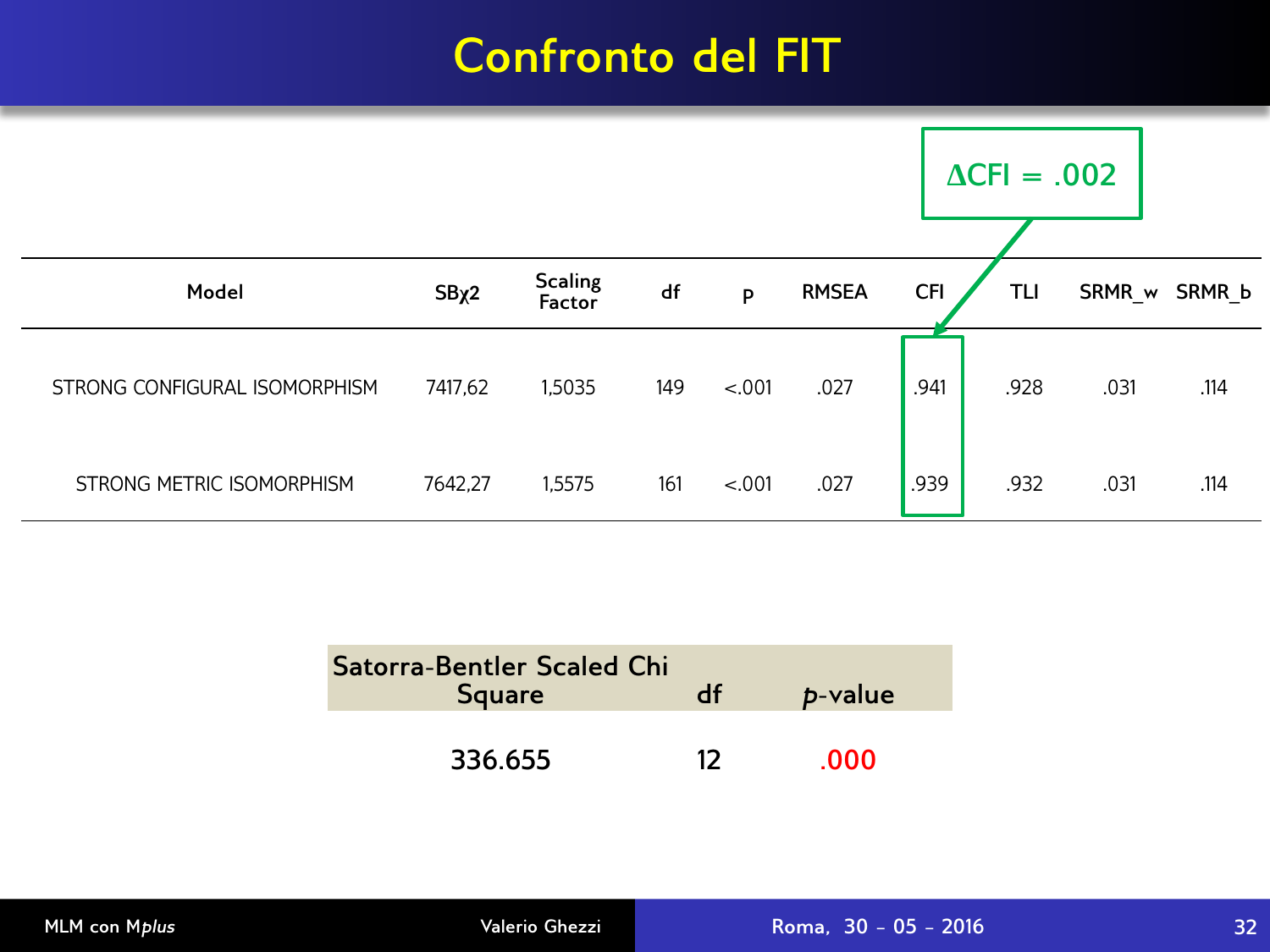

# Confronto del FIT
ΔCFI = .002
| Model | SBχ2 | Scaling Factor | df | p | RMSEA | CFI | TLI | SRMR\_w | SRMR\_b |
| --- | --- | --- | --- | --- | --- | --- | --- | --- | --- |
| STRONG CONFIGURAL ISOMORPHISM | 7417,62 | 1,5035 | 149 | <.001 | .027 | .941 | .928 | .031 | .114 |
| STRONG METRIC ISOMORPHISM | 7642,27 | 1,5575 | 161 | <.001 | .027 | .939 | .932 | .031 | .114 |

| Satorra-Bentler Scaled Chi Square | df | p-value |
| --- | --- | --- |
| 336.655 | 12 | .000 |
  MLM con Mplus                                                  Valerio Ghezzi
Roma,  30 – 05 – 2016
32